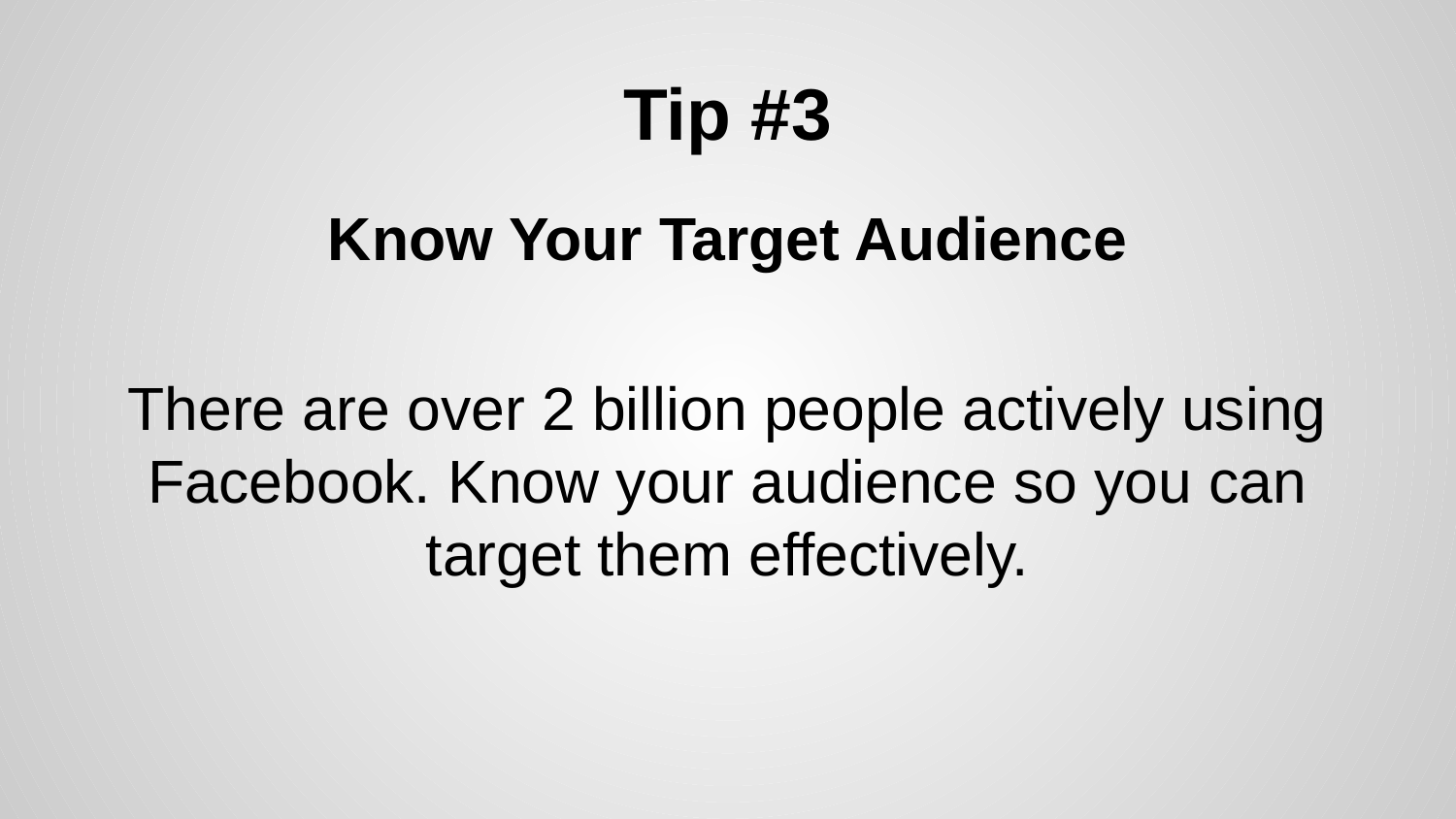

# Tip #3
Know Your Target Audience

There are over 2 billion people actively using Facebook. Know your audience so you can target them effectively.